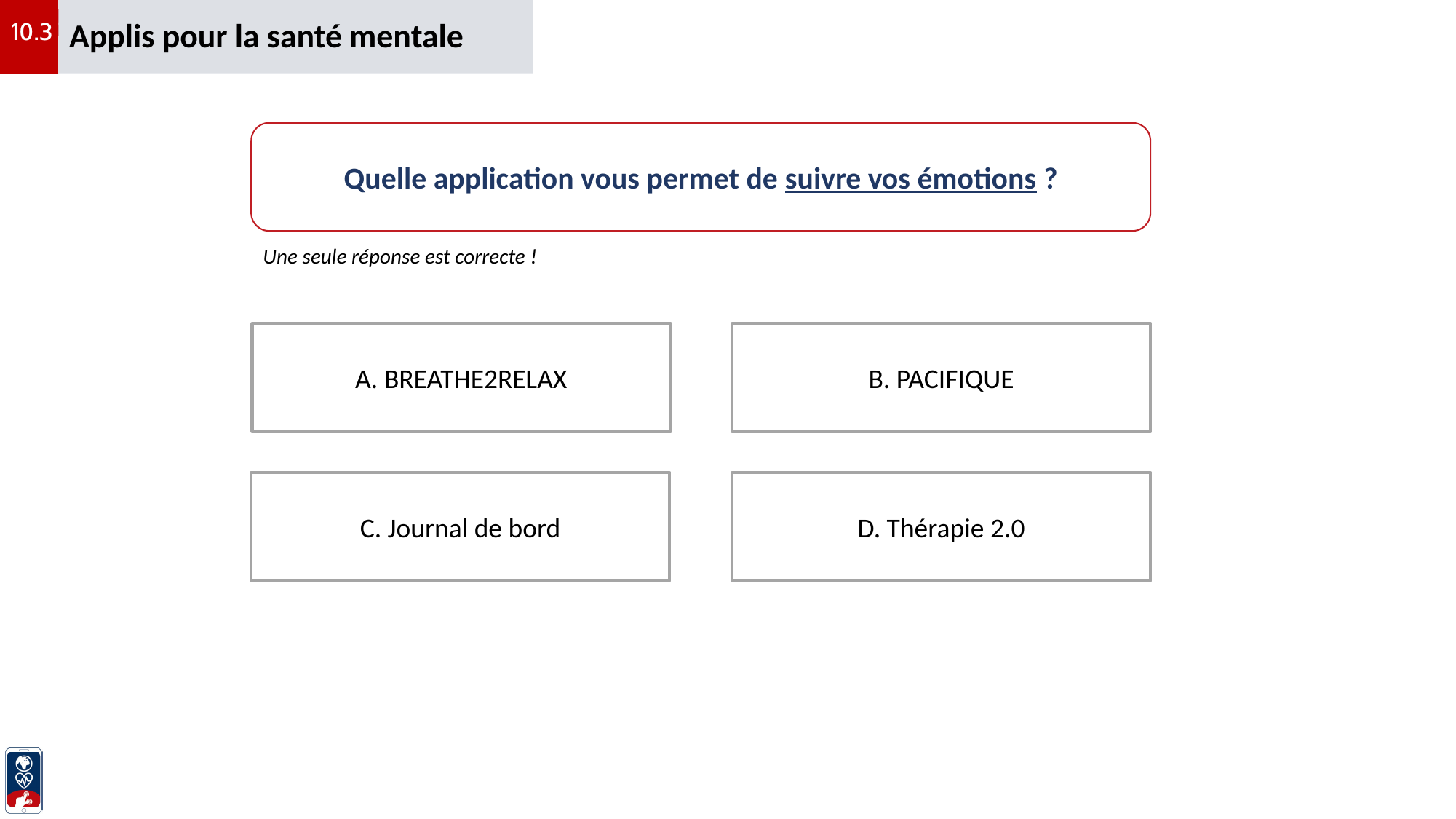

Applis pour la santé mentale

10.3
Quelle application vous permet de suivre vos émotions ?
Une seule réponse est correcte !
A. BREATHE2RELAX
B. PACIFIQUE
C. Journal de bord
D. Thérapie 2.0